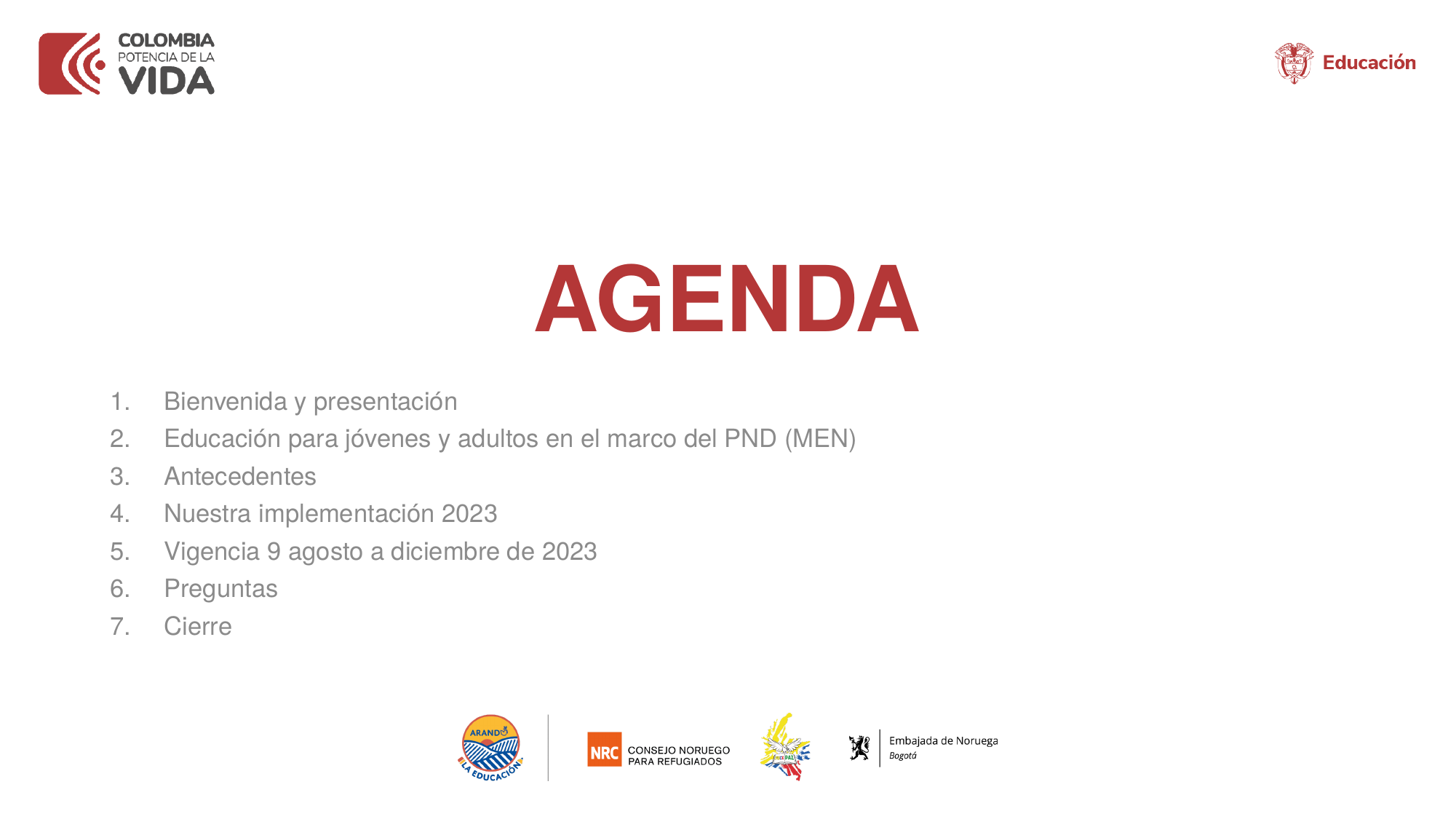

# AGENDA
Bienvenida y presentación
Educación para jóvenes y adultos en el marco del PND (MEN)
Antecedentes
Nuestra implementación 2023
Vigencia 9 agosto a diciembre de 2023
Preguntas
Cierre